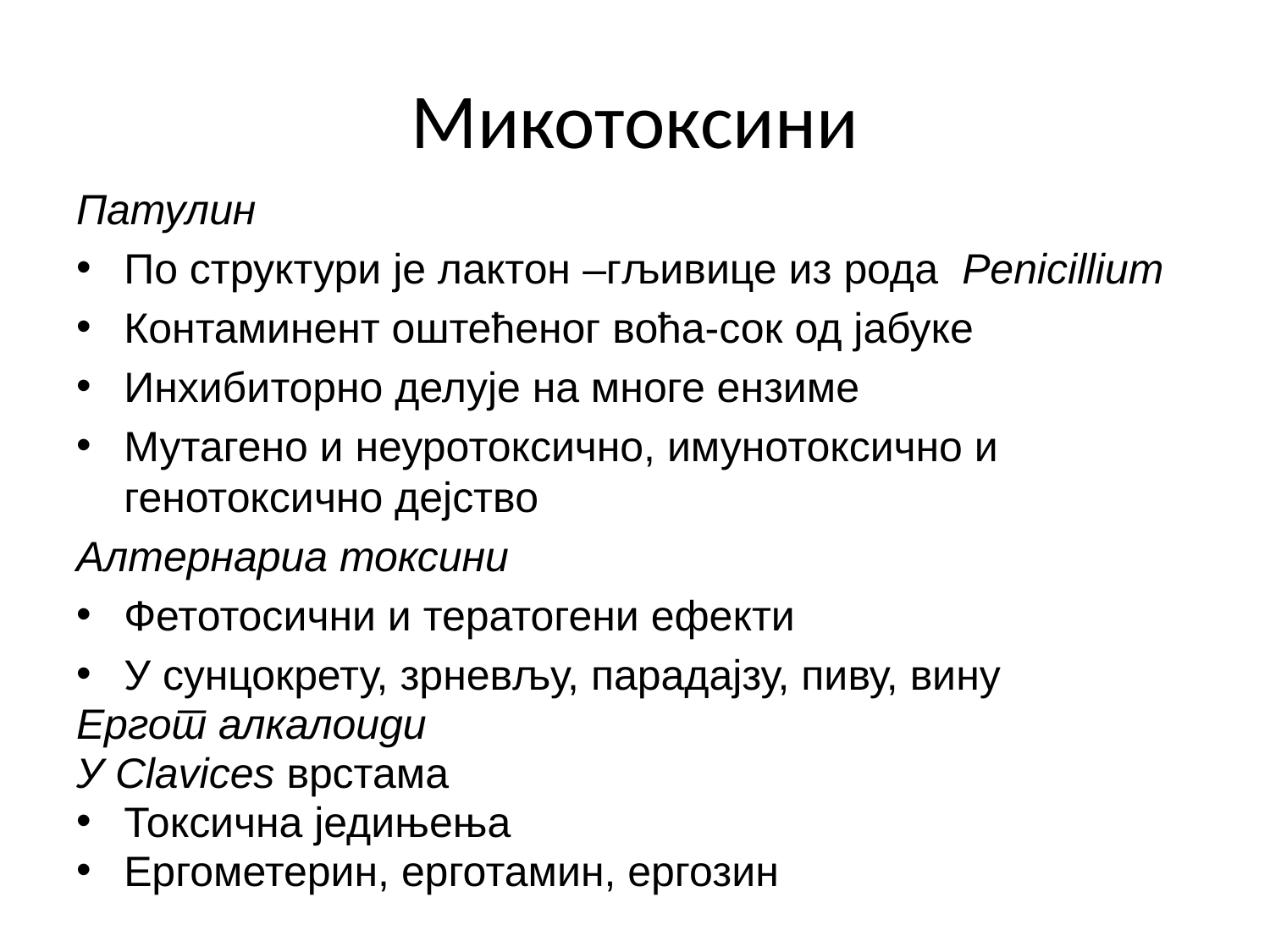

# Микотоксини
Патулин
По структури је лактон –гљивице из рода  Penicillium
Контаминент оштећеног воћа-сок од јабуке
Инхибиторно делује на многе ензиме
Мутагено и неуротоксично, имунотоксично и генотоксично дејство
Алтернариа токсини
Фетотосични и тератогени ефекти
У сунцокрету, зрневљу, парадајзу, пиву, вину
Ергот алкалоиди
У Clavices врстама
Токсична једињења
Ергометерин, ерготамин, ергозин